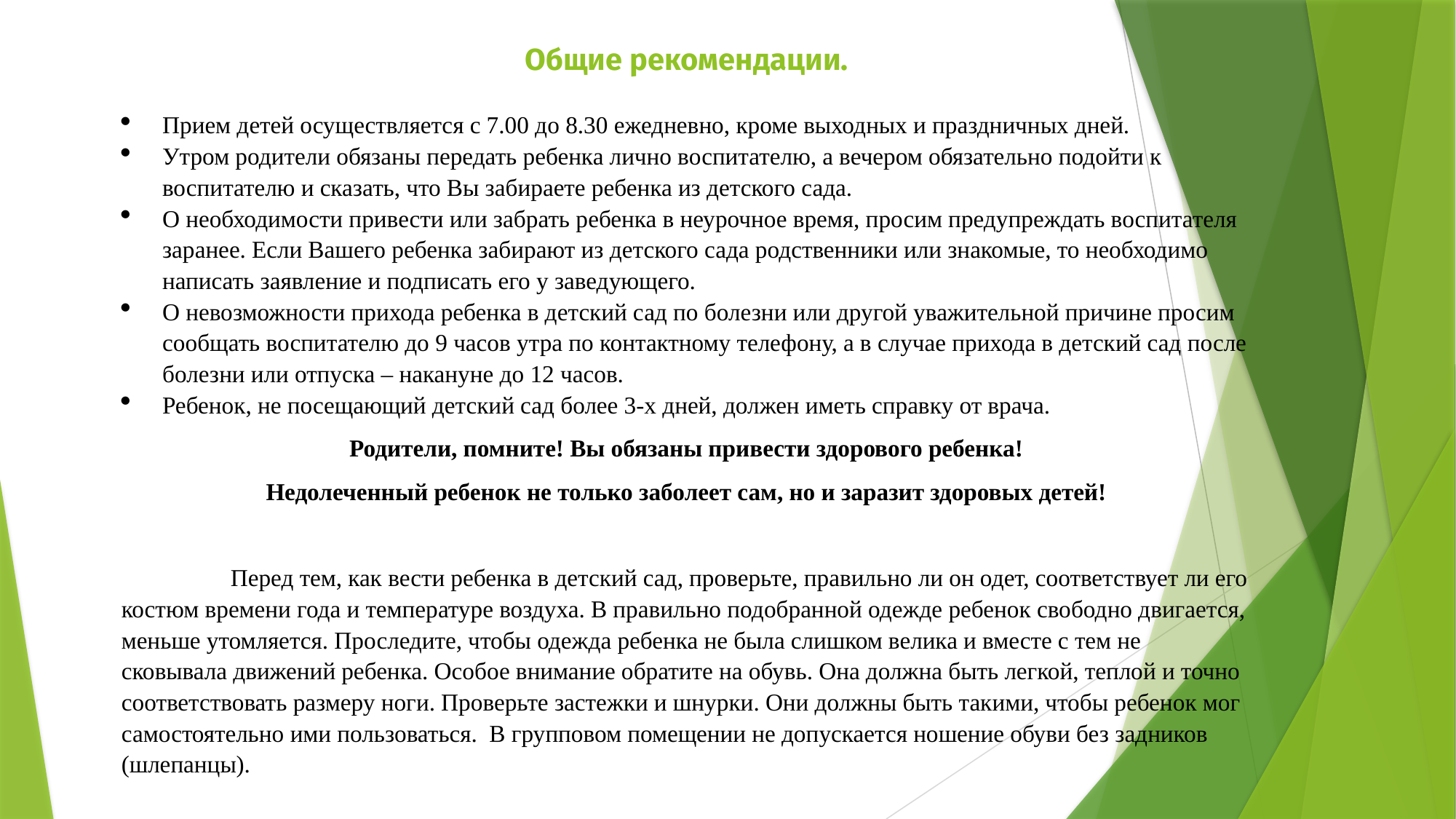

Общие рекомендации.
Прием детей осуществляется с 7.00 до 8.30 ежедневно, кроме выходных и праздничных дней.
Утром родители обязаны передать ребенка лично воспитателю, а вечером обязательно подойти к воспитателю и сказать, что Вы забираете ребенка из детского сада.
О необходимости привести или забрать ребенка в неурочное время, просим предупреждать воспитателя заранее. Если Вашего ребенка забирают из детского сада родственники или знакомые, то необходимо написать заявление и подписать его у заведующего.
О невозможности прихода ребенка в детский сад по болезни или другой уважительной причине просим сообщать воспитателю до 9 часов утра по контактному телефону, а в случае прихода в детский сад после болезни или отпуска – накануне до 12 часов.
Ребенок, не посещающий детский сад более 3-х дней, должен иметь справку от врача.
Родители, помните! Вы обязаны привести здорового ребенка!
Недолеченный ребенок не только заболеет сам, но и заразит здоровых детей!

	Перед тем, как вести ребенка в детский сад, проверьте, правильно ли он одет, соответствует ли его костюм времени года и температуре воздуха. В правильно подобранной одежде ребенок свободно двигается, меньше утомляется. Проследите, чтобы одежда ребенка не была слишком велика и вместе с тем не сковывала движений ребенка. Особое внимание обратите на обувь. Она должна быть легкой, теплой и точно соответствовать размеру ноги. Проверьте застежки и шнурки. Они должны быть такими, чтобы ребенок мог самостоятельно ими пользоваться.  В групповом помещении не допускается ношение обуви без задников (шлепанцы).